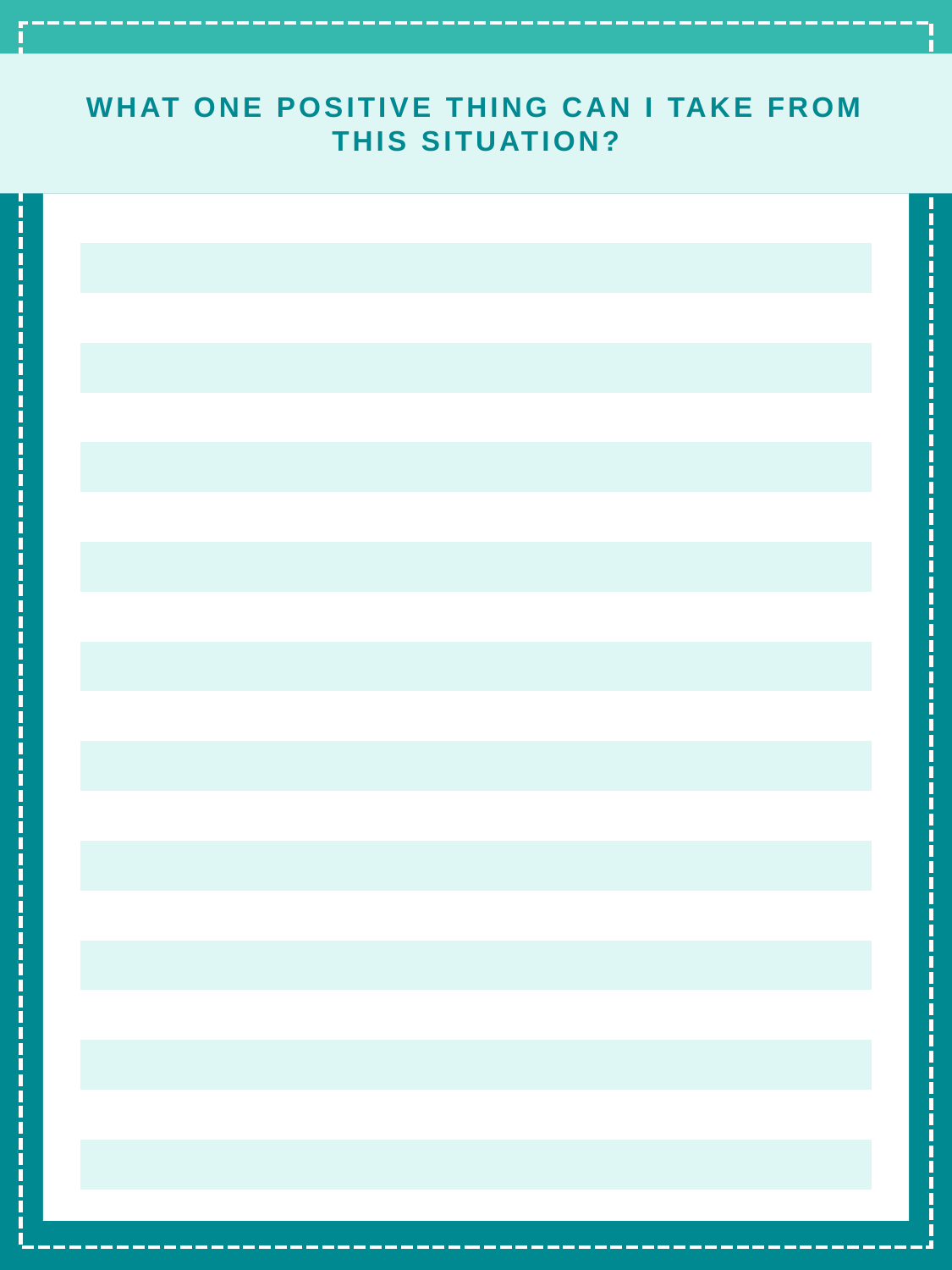

WHAT ONE POSITIVE THING CAN I TAKE FROM THIS SITUATION?

|  |
| --- |
|  |
|  |
|  |
|  |
|  |
|  |
|  |
|  |
|  |
|  |
|  |
|  |
|  |
|  |
|  |
|  |
|  |
|  |